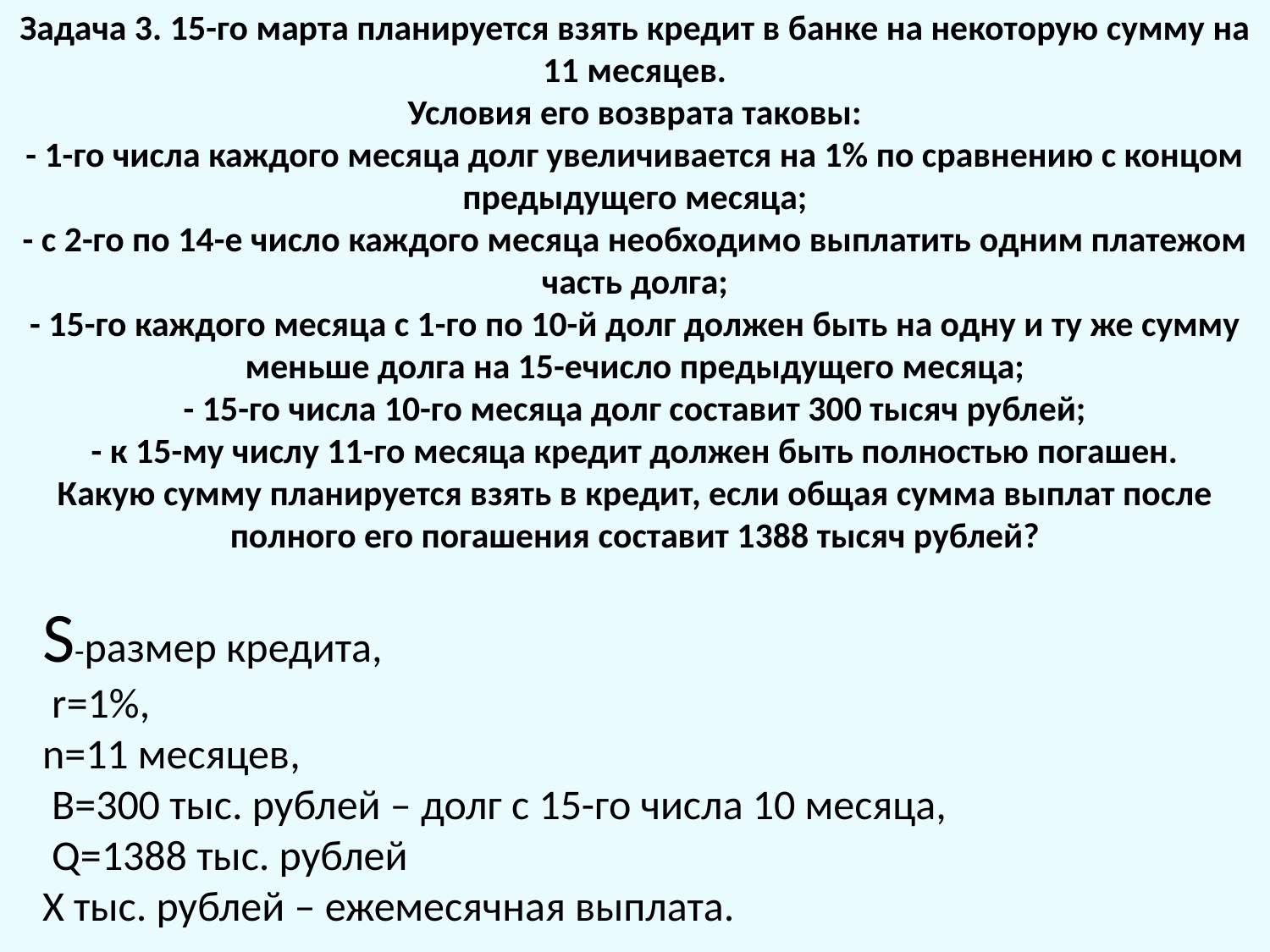

# Задача 3. 15-го марта планируется взять кредит в банке на некоторую сумму на 11 месяцев. Условия его возврата таковы: - 1-го числа каждого месяца долг увеличивается на 1% по сравнению с концом предыдущего месяца; - с 2-го по 14-е число каждого месяца необходимо выплатить одним платежом часть долга; - 15-го каждого месяца с 1-го по 10-й долг должен быть на одну и ту же сумму меньше долга на 15-ечисло предыдущего месяца; - 15-го числа 10-го месяца долг составит 300 тысяч рублей; - к 15-му числу 11-го месяца кредит должен быть полностью погашен. Какую сумму планируется взять в кредит, если общая сумма выплат после полного его погашения составит 1388 тысяч рублей?

S-размер кредита,
 r=1%,
n=11 месяцев,
 B=300 тыс. рублей – долг с 15-го числа 10 месяца,
 Q=1388 тыс. рублей
X тыс. рублей – ежемесячная выплата.